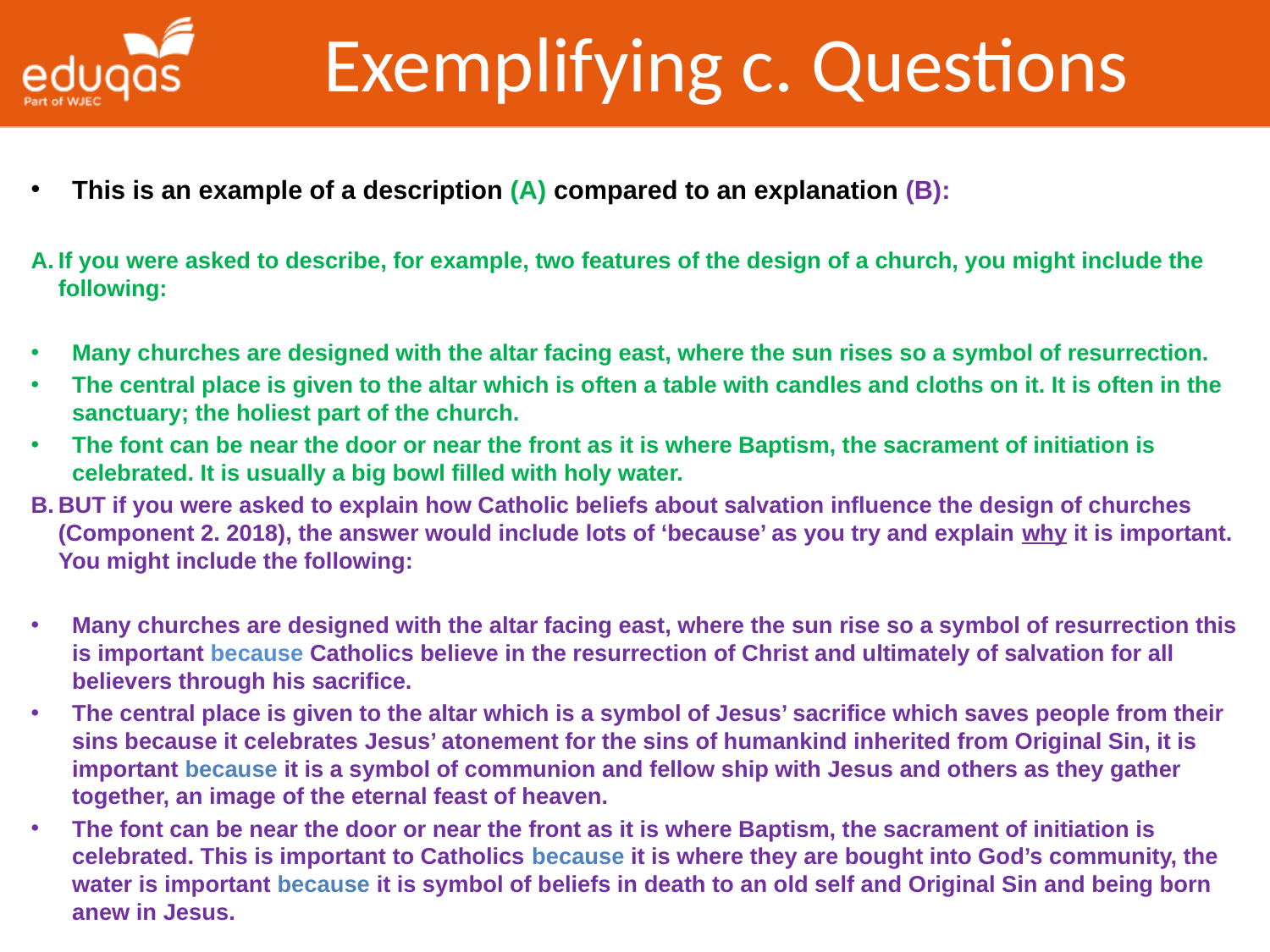

# Exemplifying c. Questions
This is an example of a description (A) compared to an explanation (B):

If you were asked to describe, for example, two features of the design of a church, you might include the following:

Many churches are designed with the altar facing east, where the sun rises so a symbol of resurrection.
The central place is given to the altar which is often a table with candles and cloths on it. It is often in the sanctuary; the holiest part of the church.
The font can be near the door or near the front as it is where Baptism, the sacrament of initiation is celebrated. It is usually a big bowl filled with holy water.
BUT if you were asked to explain how Catholic beliefs about salvation influence the design of churches (Component 2. 2018), the answer would include lots of ‘because’ as you try and explain why it is important. You might include the following:

Many churches are designed with the altar facing east, where the sun rise so a symbol of resurrection this is important because Catholics believe in the resurrection of Christ and ultimately of salvation for all believers through his sacrifice.
The central place is given to the altar which is a symbol of Jesus’ sacrifice which saves people from their sins because it celebrates Jesus’ atonement for the sins of humankind inherited from Original Sin, it is important because it is a symbol of communion and fellow ship with Jesus and others as they gather together, an image of the eternal feast of heaven.
The font can be near the door or near the front as it is where Baptism, the sacrament of initiation is celebrated. This is important to Catholics because it is where they are bought into God’s community, the water is important because it is symbol of beliefs in death to an old self and Original Sin and being born anew in Jesus.